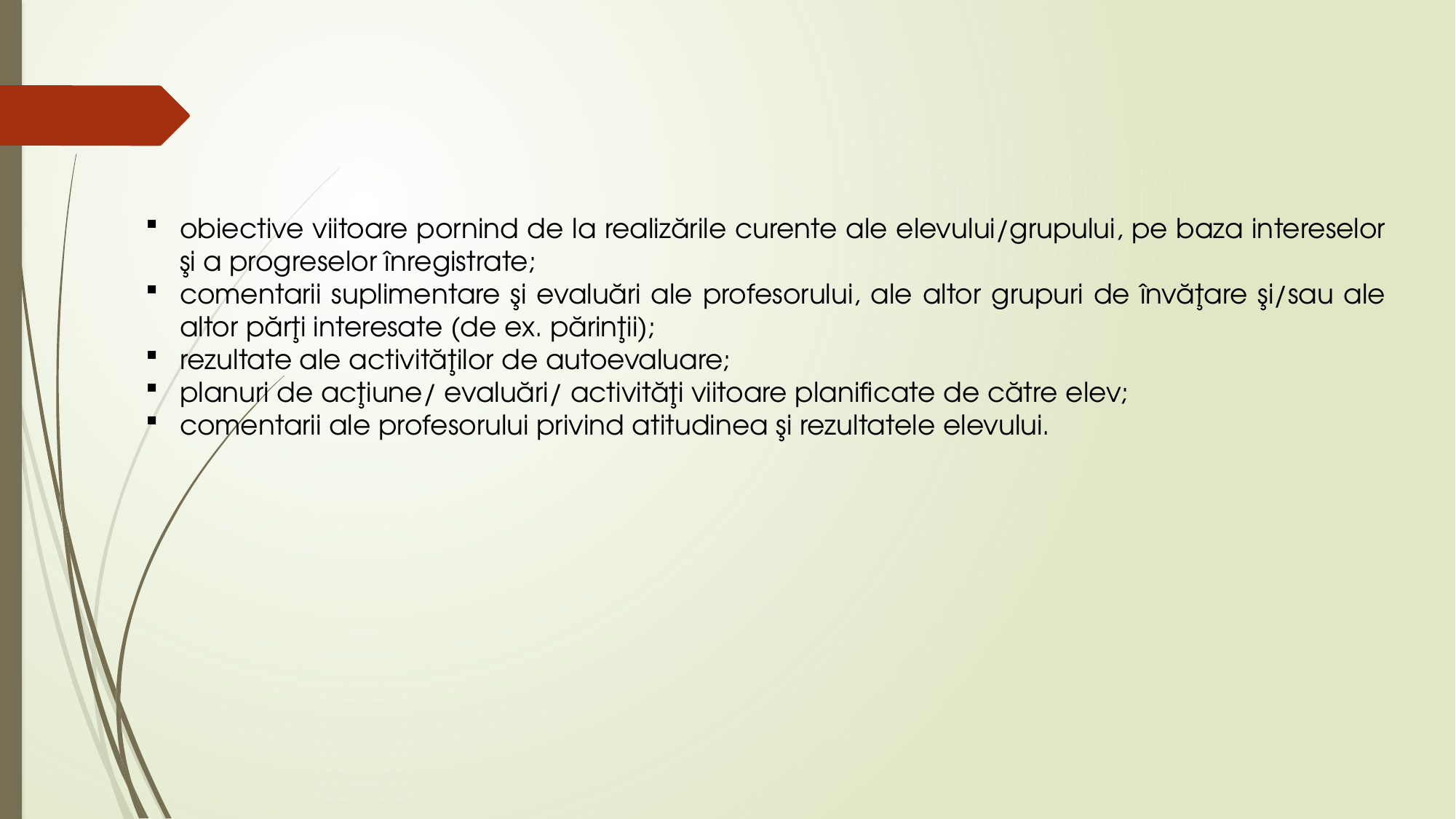

obiective viitoare pornind de la realizările curente ale elevului/grupului, pe baza intereselor şi a progreselor înregistrate;
comentarii suplimentare şi evaluări ale profesorului, ale altor grupuri de învăţare şi/sau ale altor părţi interesate (de ex. părinţii);
rezultate ale activităţilor de autoevaluare;
planuri de acţiune/ evaluări/ activităţi viitoare planificate de către elev;
comentarii ale profesorului privind atitudinea şi rezultatele elevului.